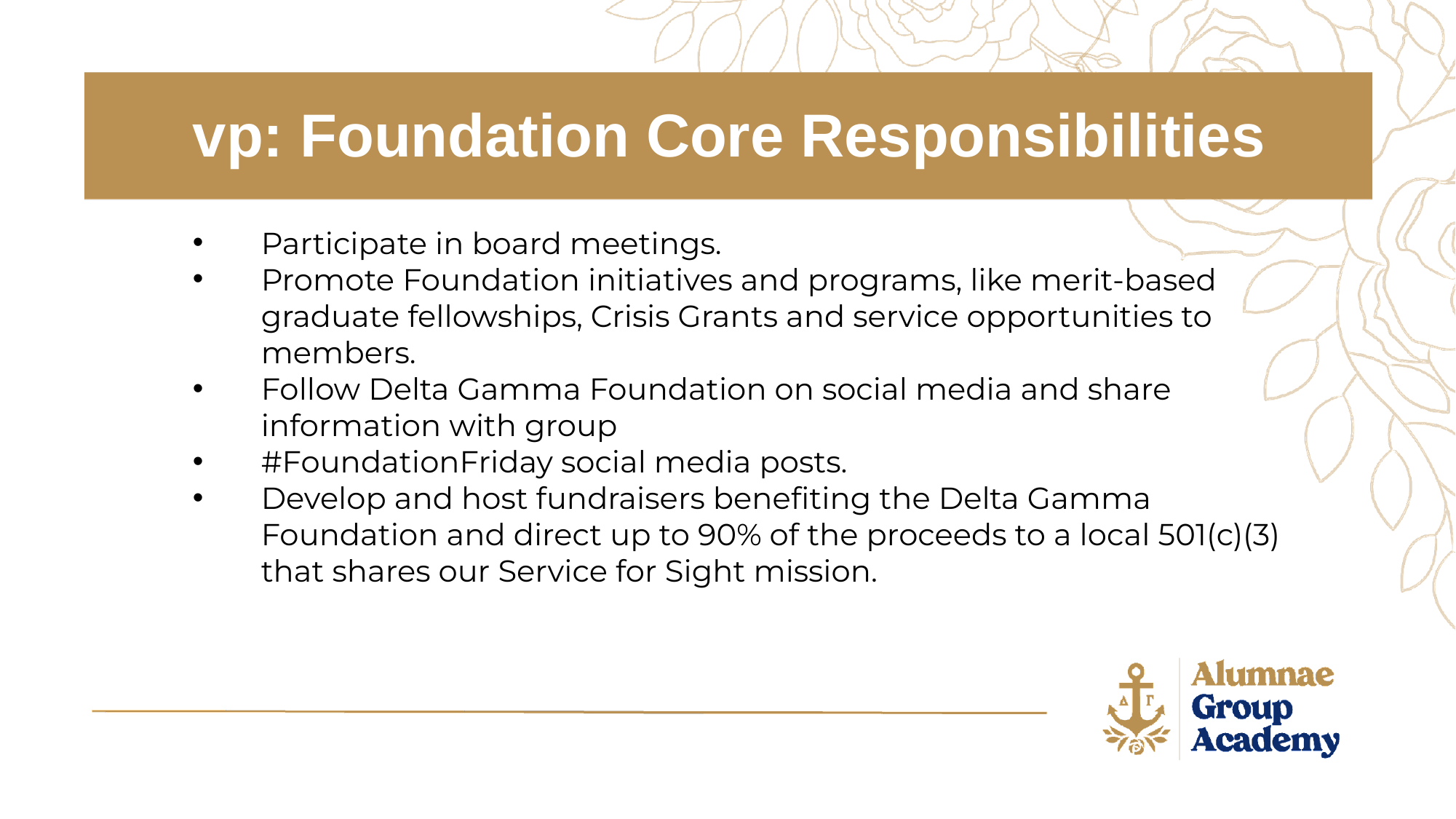

vp: Foundation Core Responsibilities
Participate in board meetings.
Promote Foundation initiatives and programs, like merit-based graduate fellowships, Crisis Grants and service opportunities to members.
Follow Delta Gamma Foundation on social media and share information with group
#FoundationFriday social media posts.
Develop and host fundraisers benefiting the Delta Gamma Foundation and direct up to 90% of the proceeds to a local 501(c)(3) that shares our Service for Sight mission.